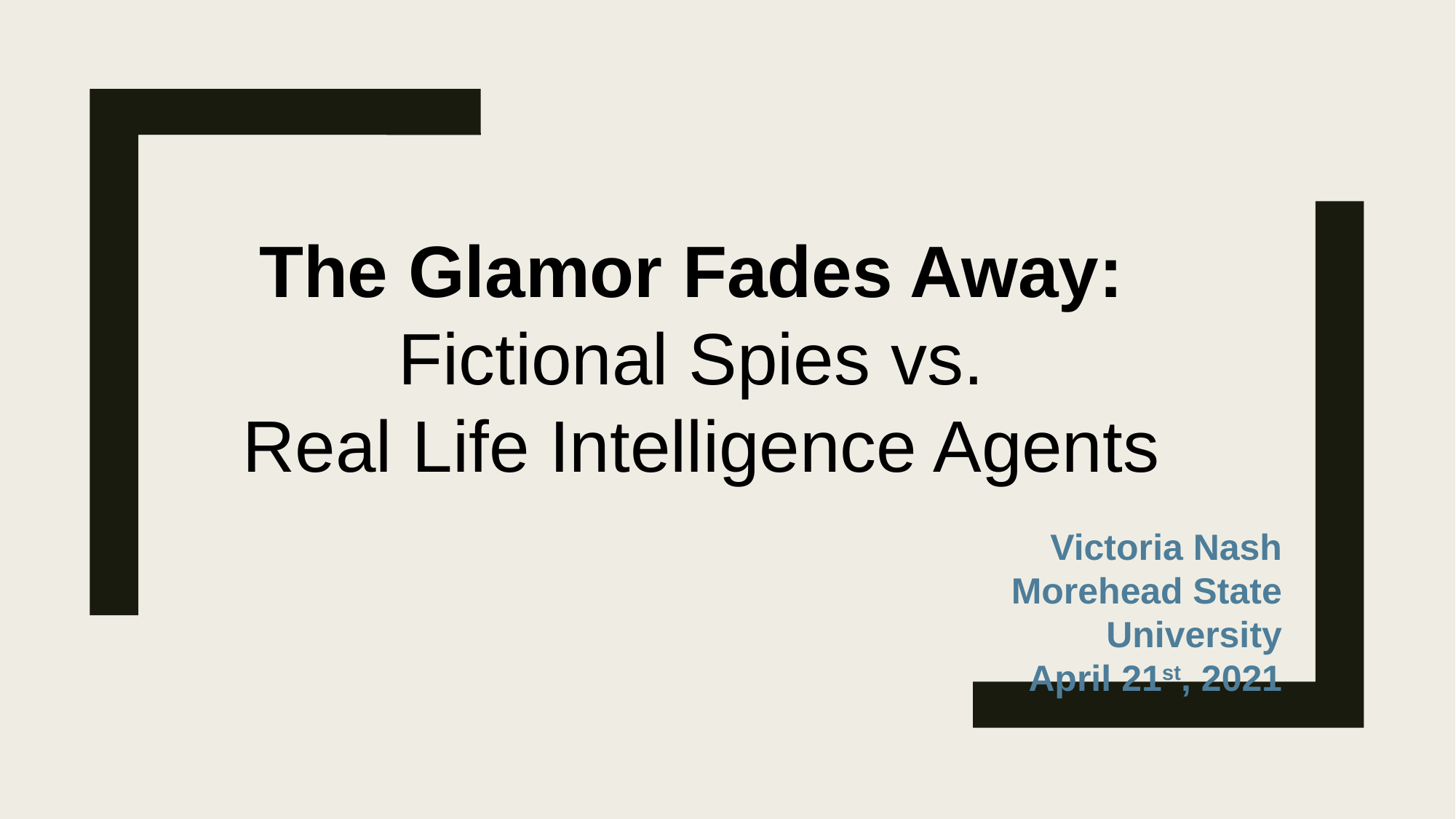

The Glamor Fades Away:
Fictional Spies vs.
Real Life Intelligence Agents
Victoria Nash
Morehead State University
April 21st, 2021